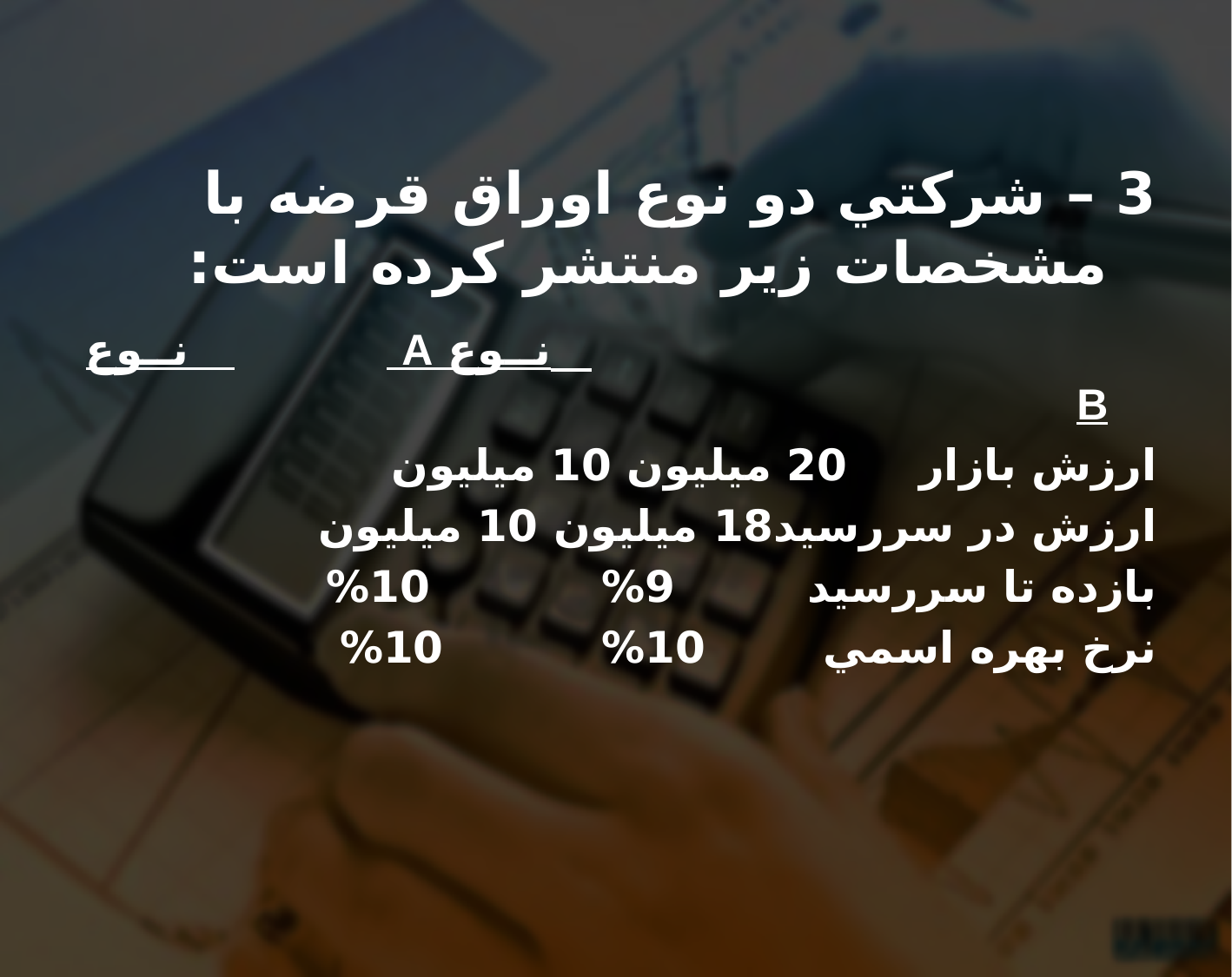

3 – شركتي دو نوع اوراق قرضه با مشخصات زير منتشر كرده است:
                              نــوع A              نــوع B
ارزش بازار 		20 ميليون 	10 ميليون
ارزش در سررسيد	18 ميليون 	10 ميليون
بازده تا سررسيد 		9% 	 	10%
نرخ بهره اسمي 		10% 		10%